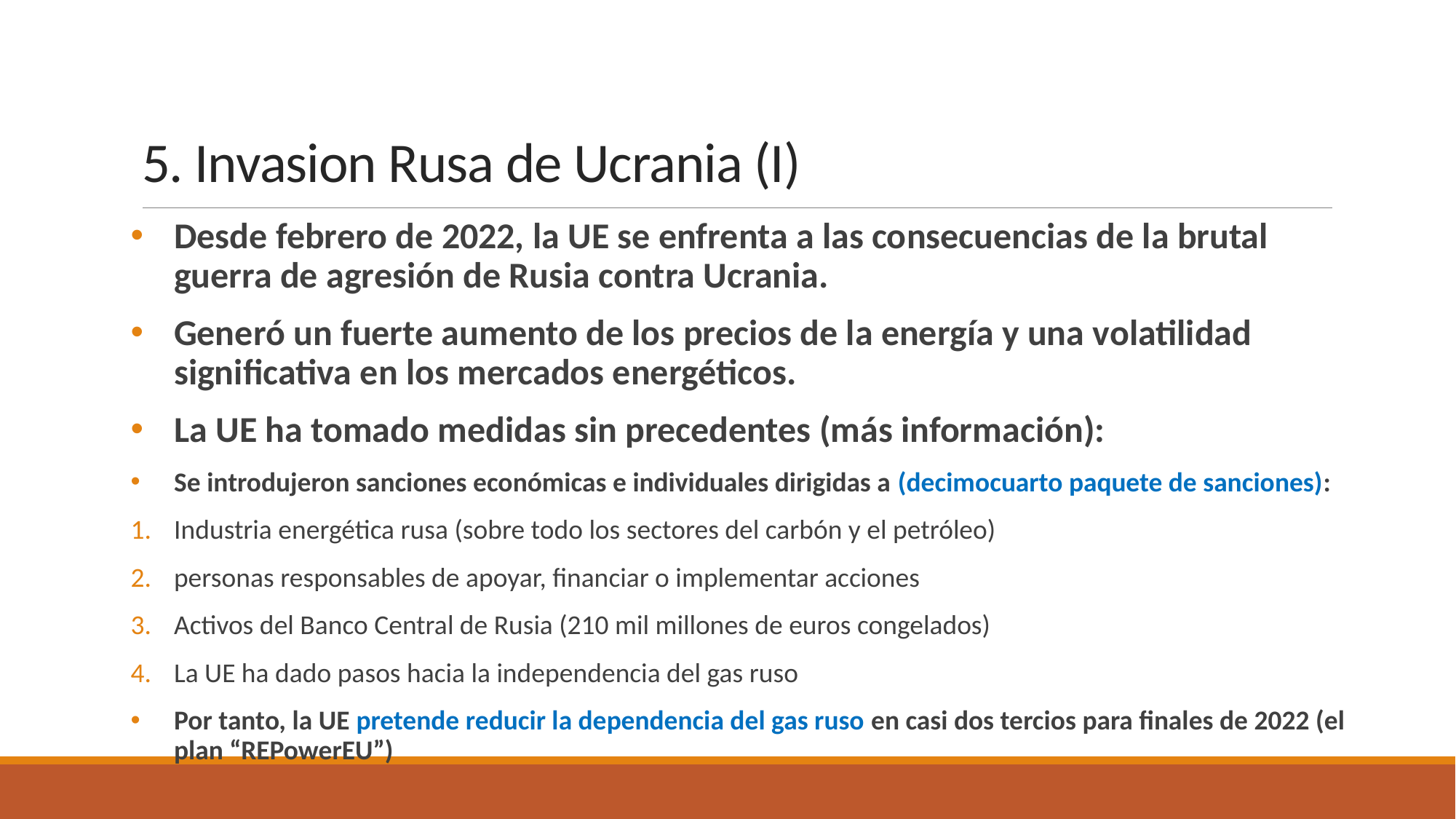

5. Invasion Rusa de Ucrania (I)
Desde febrero de 2022, la UE se enfrenta a las consecuencias de la brutal guerra de agresión de Rusia contra Ucrania.
Generó un fuerte aumento de los precios de la energía y una volatilidad significativa en los mercados energéticos.
La UE ha tomado medidas sin precedentes (más información):
Se introdujeron sanciones económicas e individuales dirigidas a (decimocuarto paquete de sanciones):
Industria energética rusa (sobre todo los sectores del carbón y el petróleo)
personas responsables de apoyar, financiar o implementar acciones
Activos del Banco Central de Rusia (210 mil millones de euros congelados)
La UE ha dado pasos hacia la independencia del gas ruso
Por tanto, la UE pretende reducir la dependencia del gas ruso en casi dos tercios para finales de 2022 (el plan “REPowerEU”)